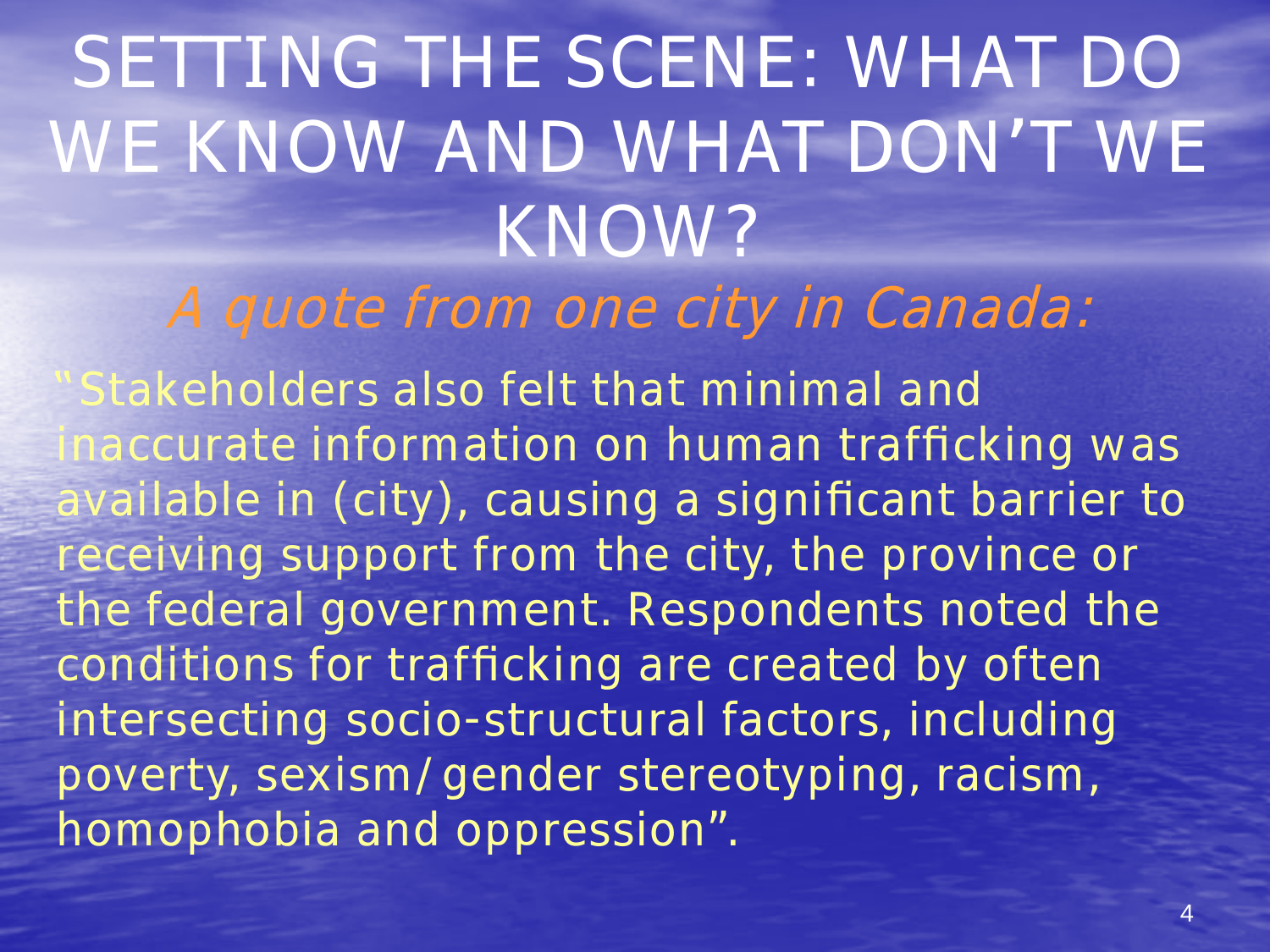

# SETTING THE SCENE: WHAT DO WE KNOW AND WHAT DON’T WE KNOW? A quote from one city in Canada:
“Stakeholders also felt that minimal and inaccurate information on human trafficking was available in (city), causing a significant barrier to receiving support from the city, the province or the federal government. Respondents noted the conditions for trafficking are created by often intersecting socio-structural factors, including poverty, sexism/gender stereotyping, racism, homophobia and oppression”.
4